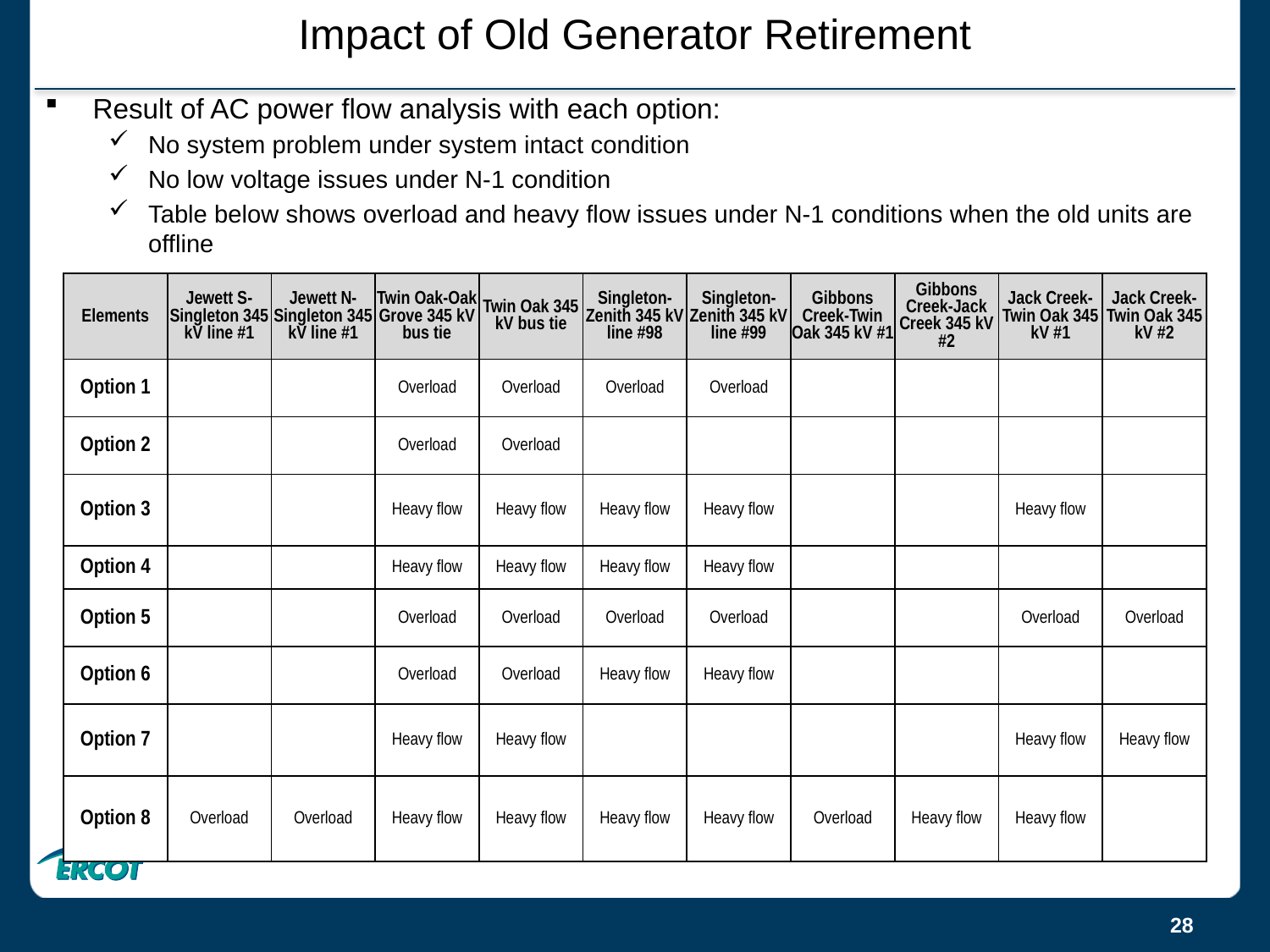

# Impact of Old Generator Retirement
Result of AC power flow analysis with each option:
No system problem under system intact condition
No low voltage issues under N-1 condition
Table below shows overload and heavy flow issues under N-1 conditions when the old units are offline

| Elements | Jewett S-Singleton 345 kV line #1 | Jewett N-Singleton 345 kV line #1 | Twin Oak-Oak Grove 345 kV bus tie | Twin Oak 345 kV bus tie | Singleton-Zenith 345 kV line #98 | Singleton-Zenith 345 kV line #99 | Gibbons Creek-Twin Oak 345 kV #1 | Gibbons Creek-Jack Creek 345 kV #2 | Jack Creek-Twin Oak 345 kV #1 | Jack Creek-Twin Oak 345 kV #2 |
| --- | --- | --- | --- | --- | --- | --- | --- | --- | --- | --- |
| Option 1 |  |  | Overload | Overload | Overload | Overload |  |  |  |  |
| Option 2 |  |  | Overload | Overload |  |  |  |  |  |  |
| Option 3 |  |  | Heavy flow | Heavy flow | Heavy flow | Heavy flow |  |  | Heavy flow |  |
| Option 4 |  |  | Heavy flow | Heavy flow | Heavy flow | Heavy flow |  |  |  |  |
| Option 5 |  |  | Overload | Overload | Overload | Overload |  |  | Overload | Overload |
| Option 6 |  |  | Overload | Overload | Heavy flow | Heavy flow |  |  |  |  |
| Option 7 |  |  | Heavy flow | Heavy flow |  |  |  |  | Heavy flow | Heavy flow |
| Option 8 | Overload | Overload | Heavy flow | Heavy flow | Heavy flow | Heavy flow | Overload | Heavy flow | Heavy flow |  |
28